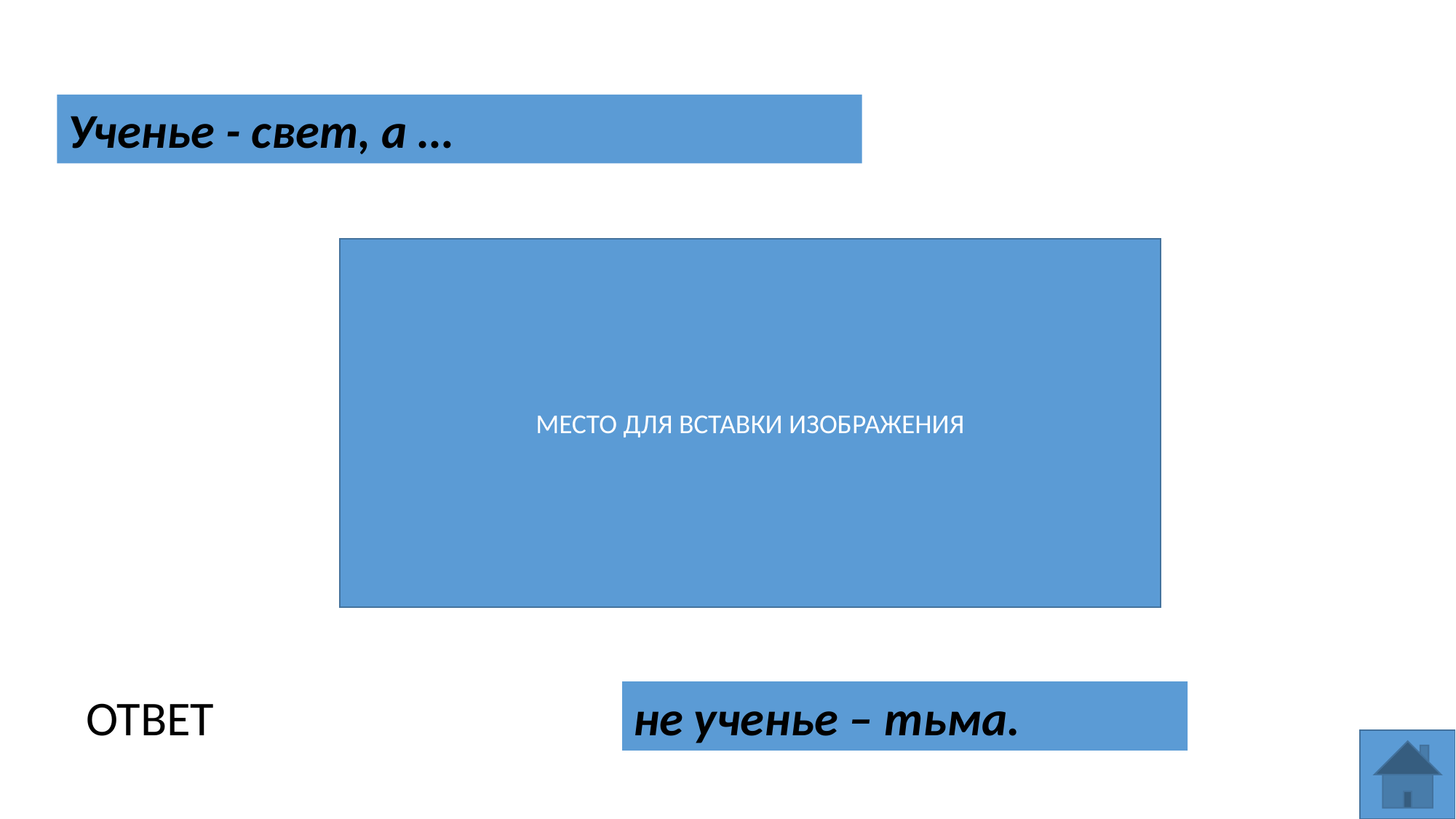

Ученье - свет, а …
МЕСТО ДЛЯ ВСТАВКИ ИЗОБРАЖЕНИЯ
не ученье – тьма.
ОТВЕТ